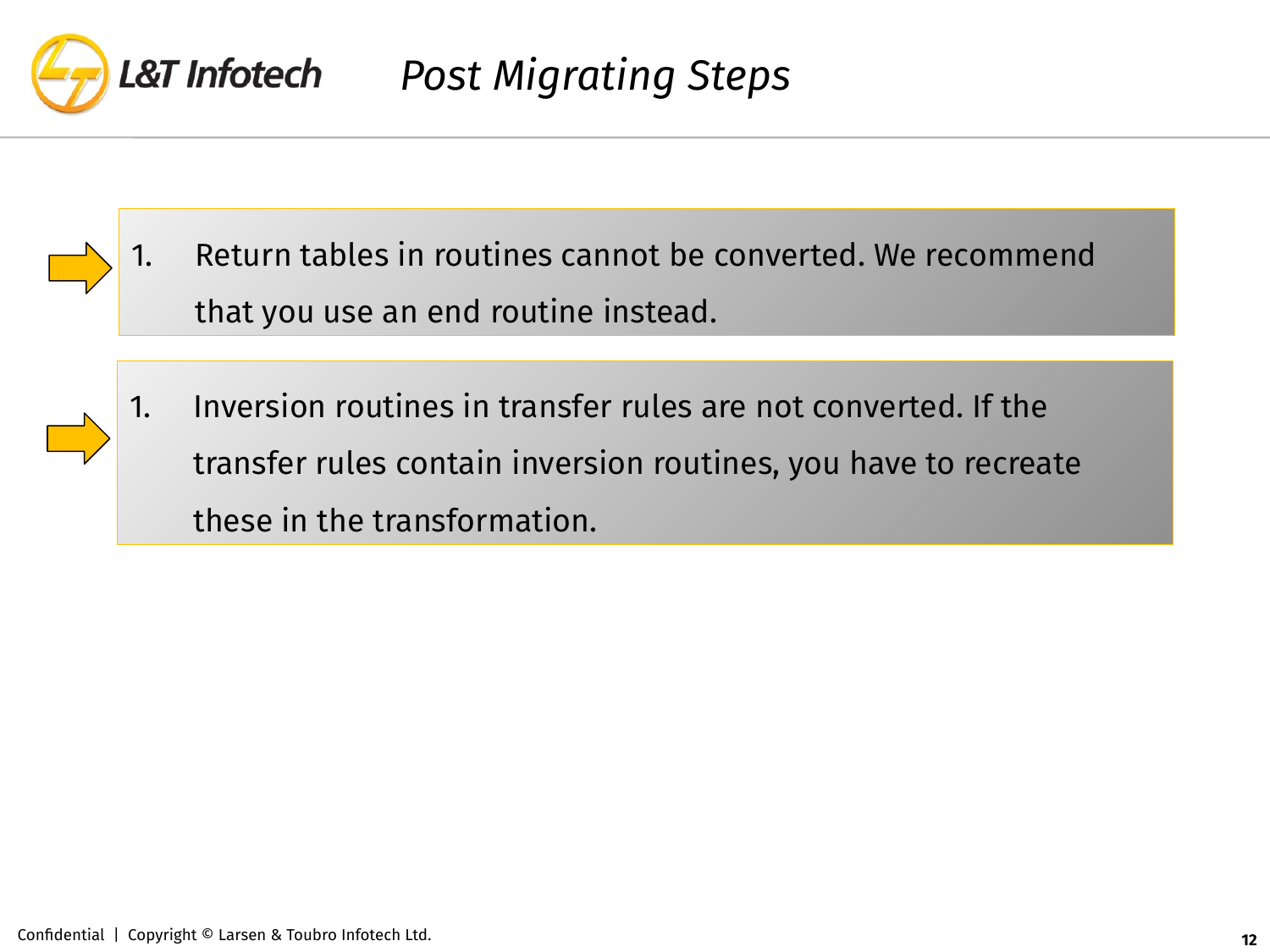

# Post Migrating Steps
Return tables in routines cannot be converted. We recommend that you use an end routine instead.

Inversion routines in transfer rules are not converted. If the transfer rules contain inversion routines, you have to recreate these in the transformation.

Confidential  |  Copyright © Larsen & Toubro Infotech Ltd.
12